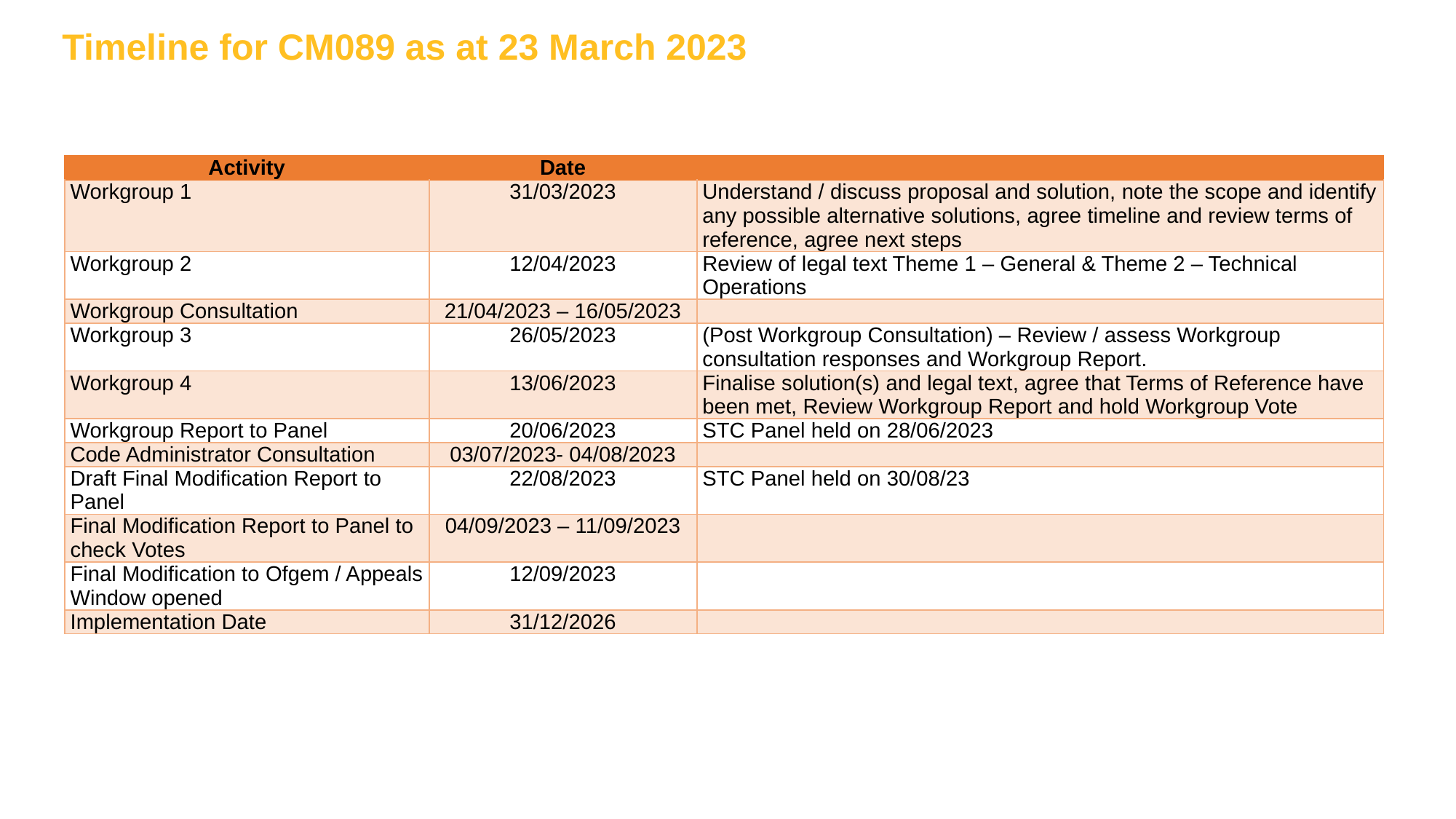

# Timeline for CM089 as at 23 March 2023
| Activity | Date |  |
| --- | --- | --- |
| Workgroup 1 | 31/03/2023 | Understand / discuss proposal and solution, note the scope and identify any possible alternative solutions, agree timeline and review terms of reference, agree next steps |
| Workgroup 2 | 12/04/2023 | Review of legal text Theme 1 – General & Theme 2 – Technical Operations |
| Workgroup Consultation | 21/04/2023 – 16/05/2023 |  |
| Workgroup 3 | 26/05/2023 | (Post Workgroup Consultation) – Review / assess Workgroup consultation responses and Workgroup Report. |
| Workgroup 4 | 13/06/2023 | Finalise solution(s) and legal text, agree that Terms of Reference have been met, Review Workgroup Report and hold Workgroup Vote |
| Workgroup Report to Panel | 20/06/2023 | STC Panel held on 28/06/2023 |
| Code Administrator Consultation | 03/07/2023- 04/08/2023 |  |
| Draft Final Modification Report to Panel | 22/08/2023 | STC Panel held on 30/08/23 |
| Final Modification Report to Panel to check Votes | 04/09/2023 – 11/09/2023 |  |
| Final Modification to Ofgem / Appeals Window opened | 12/09/2023 |  |
| Implementation Date | 31/12/2026 |  |